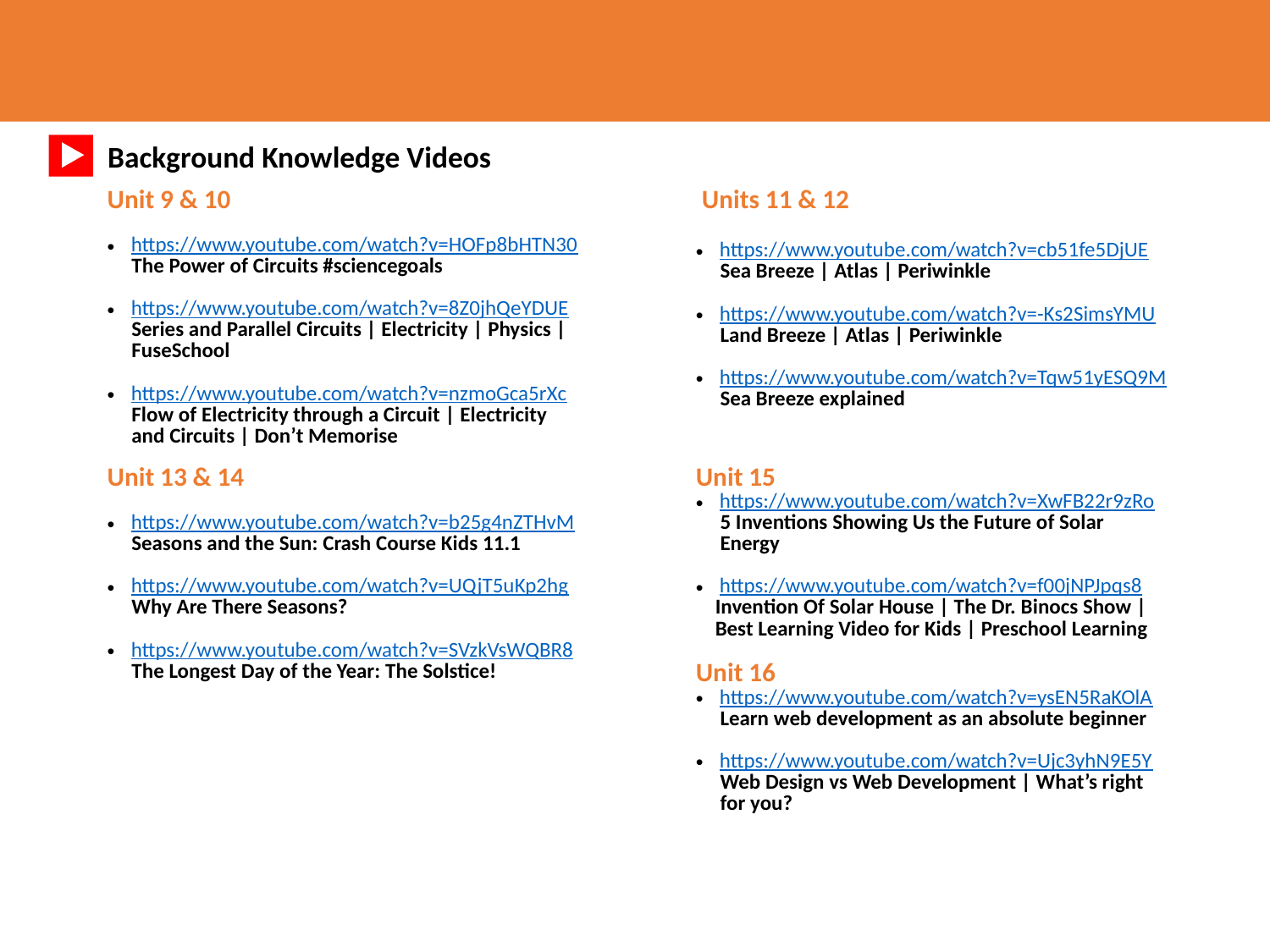

STEAM Reading
Background Knowledge Videos

| Unit 9 & 10 https://www.youtube.com/watch?v=HOFp8bHTN30 The Power of Circuits #sciencegoals  https://www.youtube.com/watch?v=8Z0jhQeYDUE Series and Parallel Circuits | Electricity | Physics | FuseSchool  https://www.youtube.com/watch?v=nzmoGca5rXc Flow of Electricity through a Circuit | Electricity and Circuits | Don’t Memorise | Units 11 & 12 https://www.youtube.com/watch?v=cb51fe5DjUE Sea Breeze | Atlas | Periwinkle  https://www.youtube.com/watch?v=-Ks2SimsYMU Land Breeze | Atlas | Periwinkle  https://www.youtube.com/watch?v=Tqw51yESQ9M Sea Breeze explained |
| --- | --- |
| Unit 13 & 14 https://www.youtube.com/watch?v=b25g4nZTHvM Seasons and the Sun: Crash Course Kids 11.1  https://www.youtube.com/watch?v=UQjT5uKp2hg Why Are There Seasons?  https://www.youtube.com/watch?v=SVzkVsWQBR8 The Longest Day of the Year: The Solstice! | Unit 15 https://www.youtube.com/watch?v=XwFB22r9zRo 5 Inventions Showing Us the Future of Solar Energy  https://www.youtube.com/watch?v=f00jNPJpqs8 Invention Of Solar House | The Dr. Binocs Show | Best Learning Video for Kids | Preschool Learning  Unit 16 https://www.youtube.com/watch?v=ysEN5RaKOlA Learn web development as an absolute beginner https://www.youtube.com/watch?v=Ujc3yhN9E5Y Web Design vs Web Development | What’s right for you? |